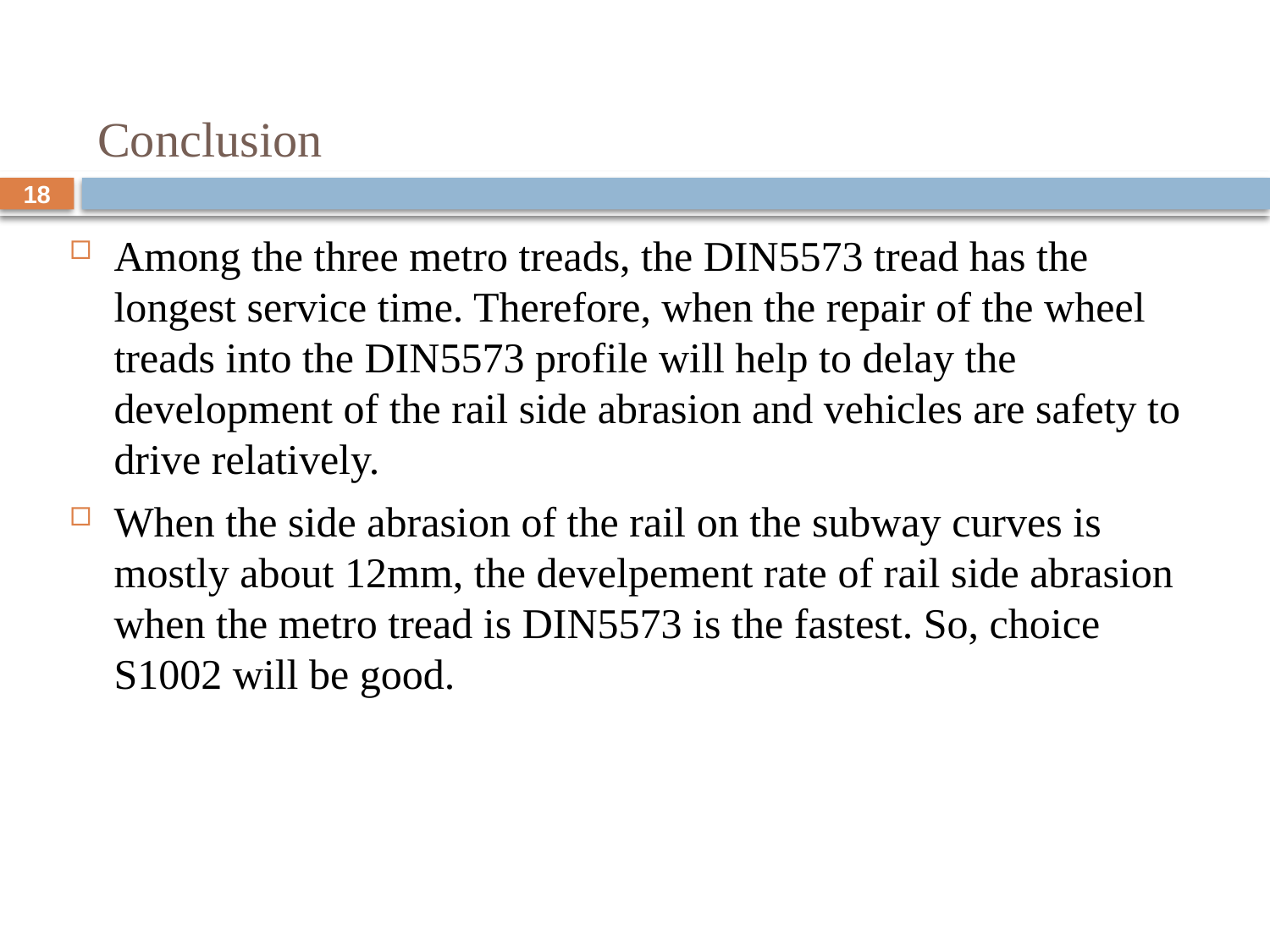

# Conclusion
18
Among the three metro treads, the DIN5573 tread has the longest service time. Therefore, when the repair of the wheel treads into the DIN5573 profile will help to delay the development of the rail side abrasion and vehicles are safety to drive relatively.
When the side abrasion of the rail on the subway curves is mostly about 12mm, the develpement rate of rail side abrasion when the metro tread is DIN5573 is the fastest. So, choice S1002 will be good.